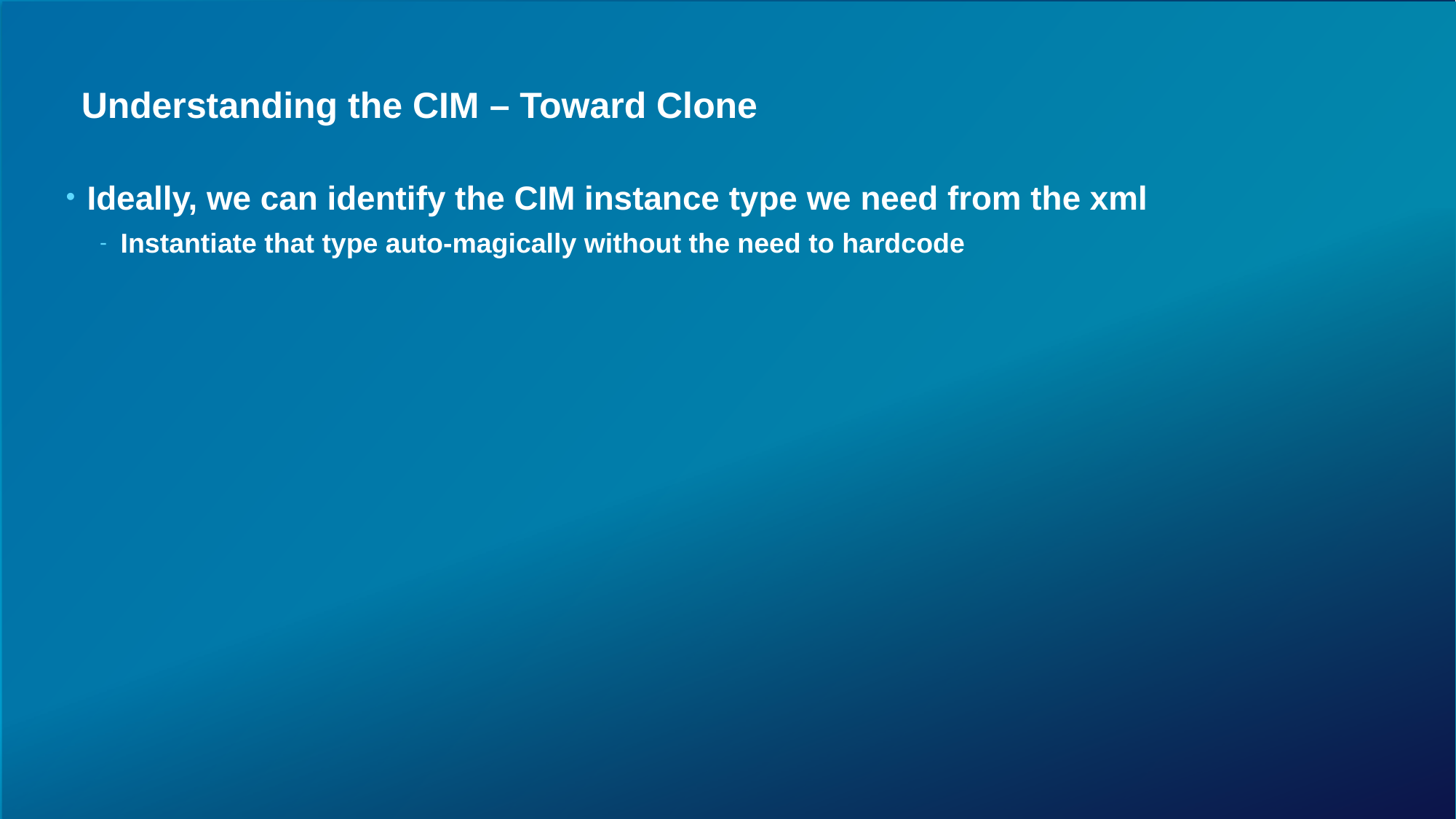

# Understanding the CIM – Toward Clone

Ideally, we can identify the CIM instance type we need from the xml
Instantiate that type auto-magically without the need to hardcode